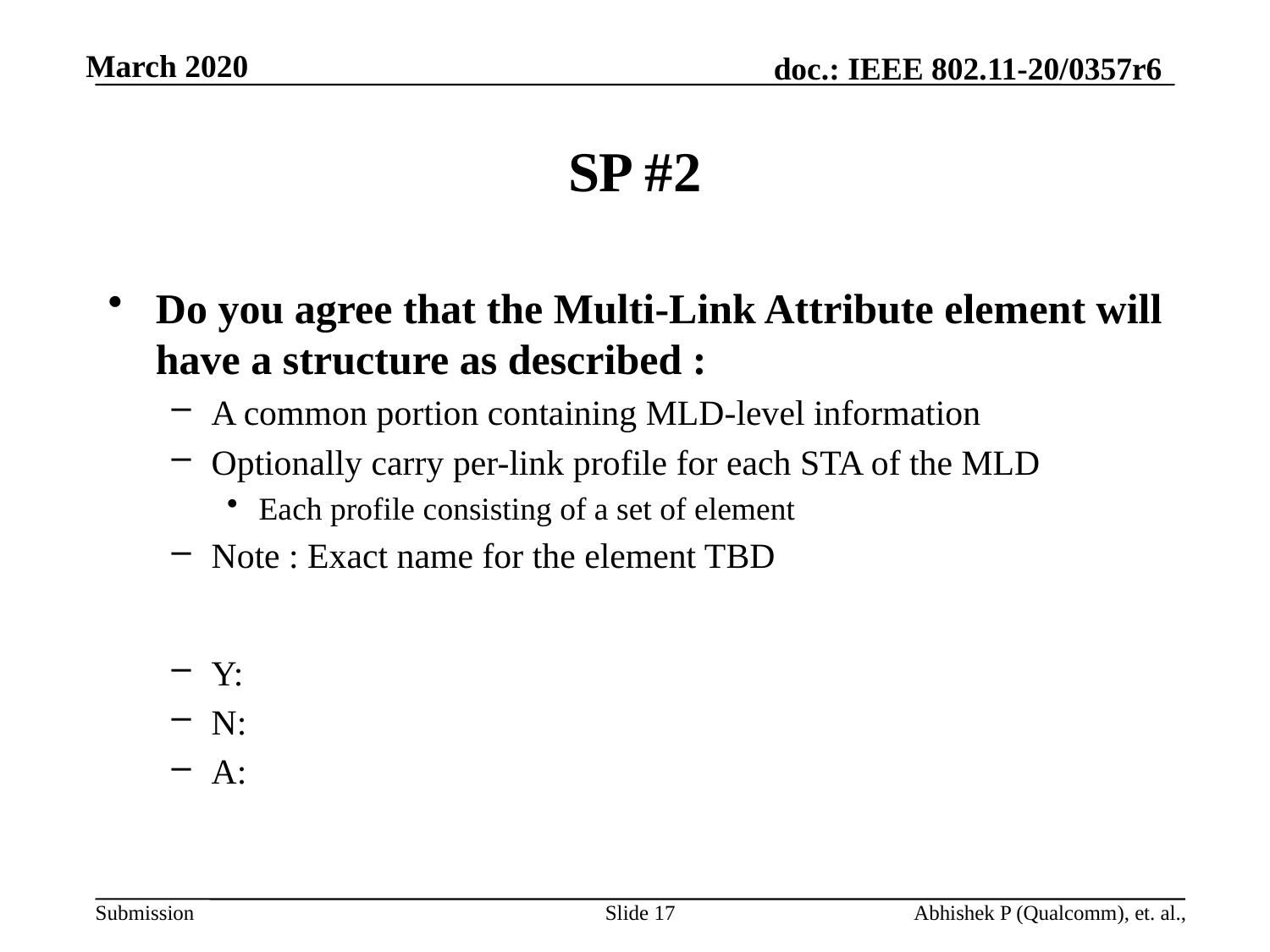

# SP #2
Do you agree that the Multi-Link Attribute element will have a structure as described :
A common portion containing MLD-level information
Optionally carry per-link profile for each STA of the MLD
Each profile consisting of a set of element
Note : Exact name for the element TBD

Y:
N:
A:

Slide 17
Abhishek P (Qualcomm), et. al.,